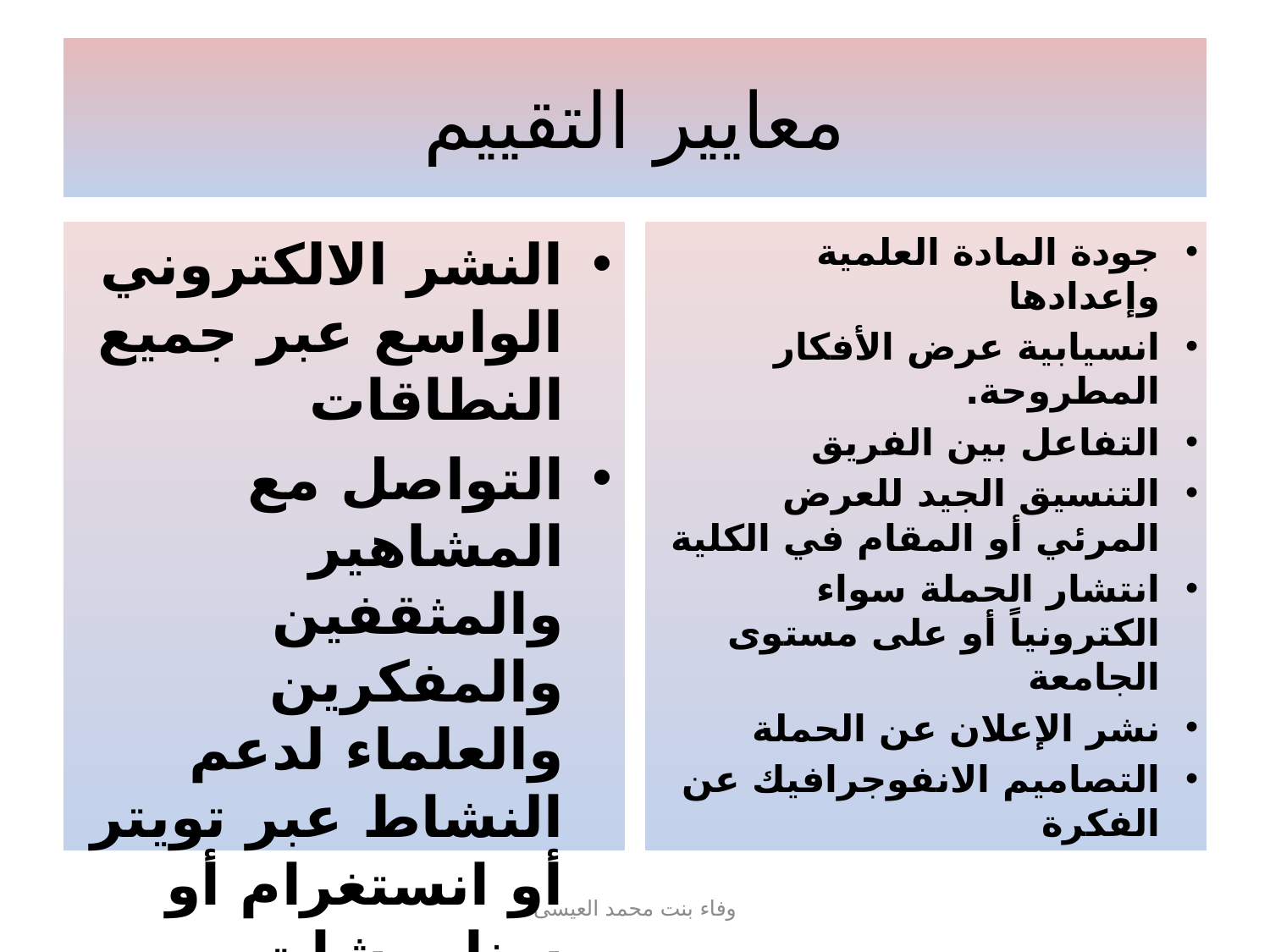

# معايير التقييم
النشر الالكتروني الواسع عبر جميع النطاقات
التواصل مع المشاهير والمثقفين والمفكرين والعلماء لدعم النشاط عبر تويتر أو انستغرام أو سناب شات.
تبني الفكرة المطروحة وذلك بدوامها واستمراريتها
محاولة تغيير قيم وأفكار حول الحملة المطروحة.
جودة المادة العلمية وإعدادها
انسيابية عرض الأفكار المطروحة.
التفاعل بين الفريق
التنسيق الجيد للعرض المرئي أو المقام في الكلية
انتشار الحملة سواء الكترونياً أو على مستوى الجامعة
نشر الإعلان عن الحملة
التصاميم الانفوجرافيك عن الفكرة
وفاء بنت محمد العيسى